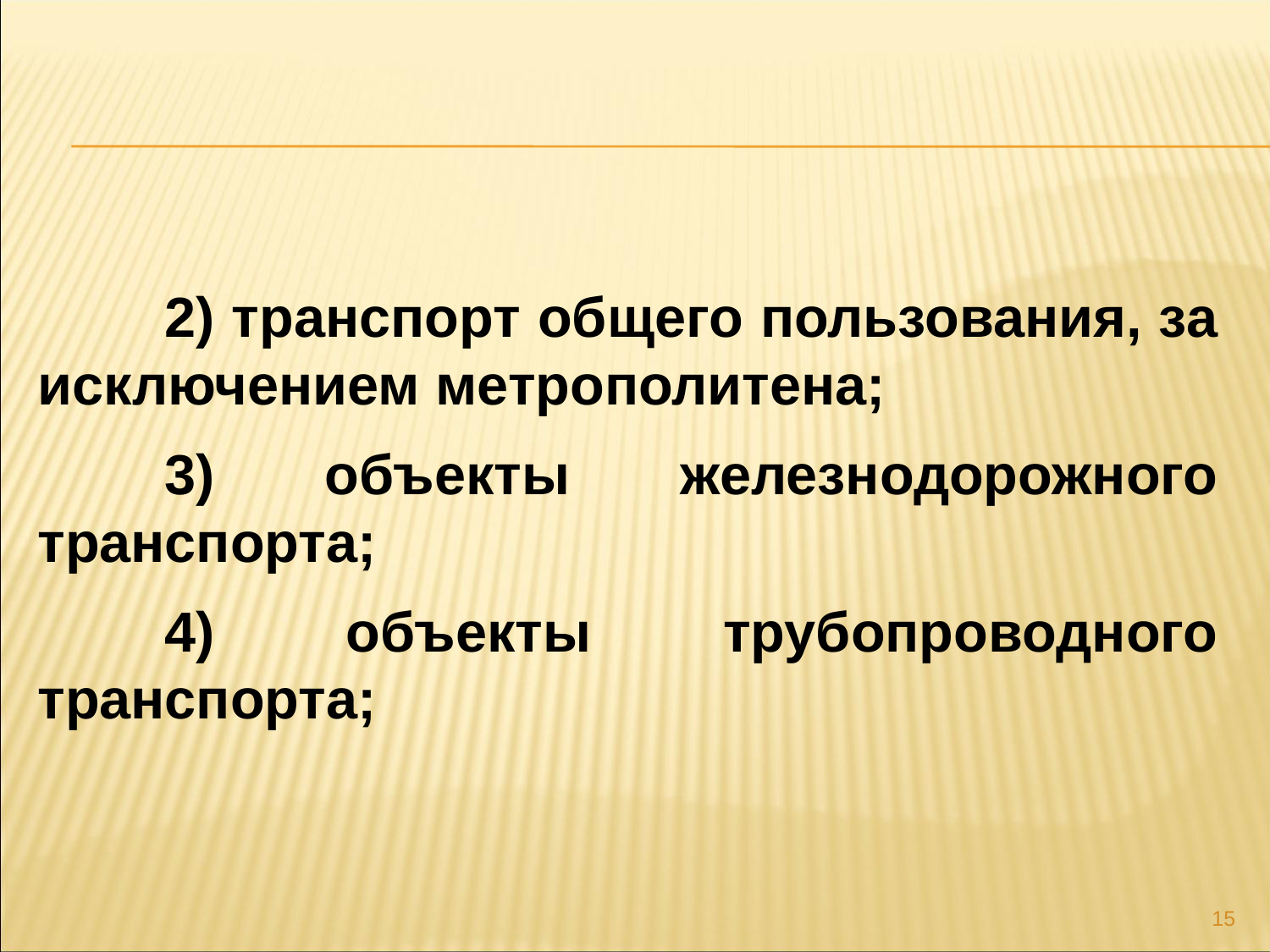

2) транспорт общего пользования, за исключением метрополитена;
	3) объекты железнодорожного транспорта;
	4) объекты трубопроводного транспорта;
15